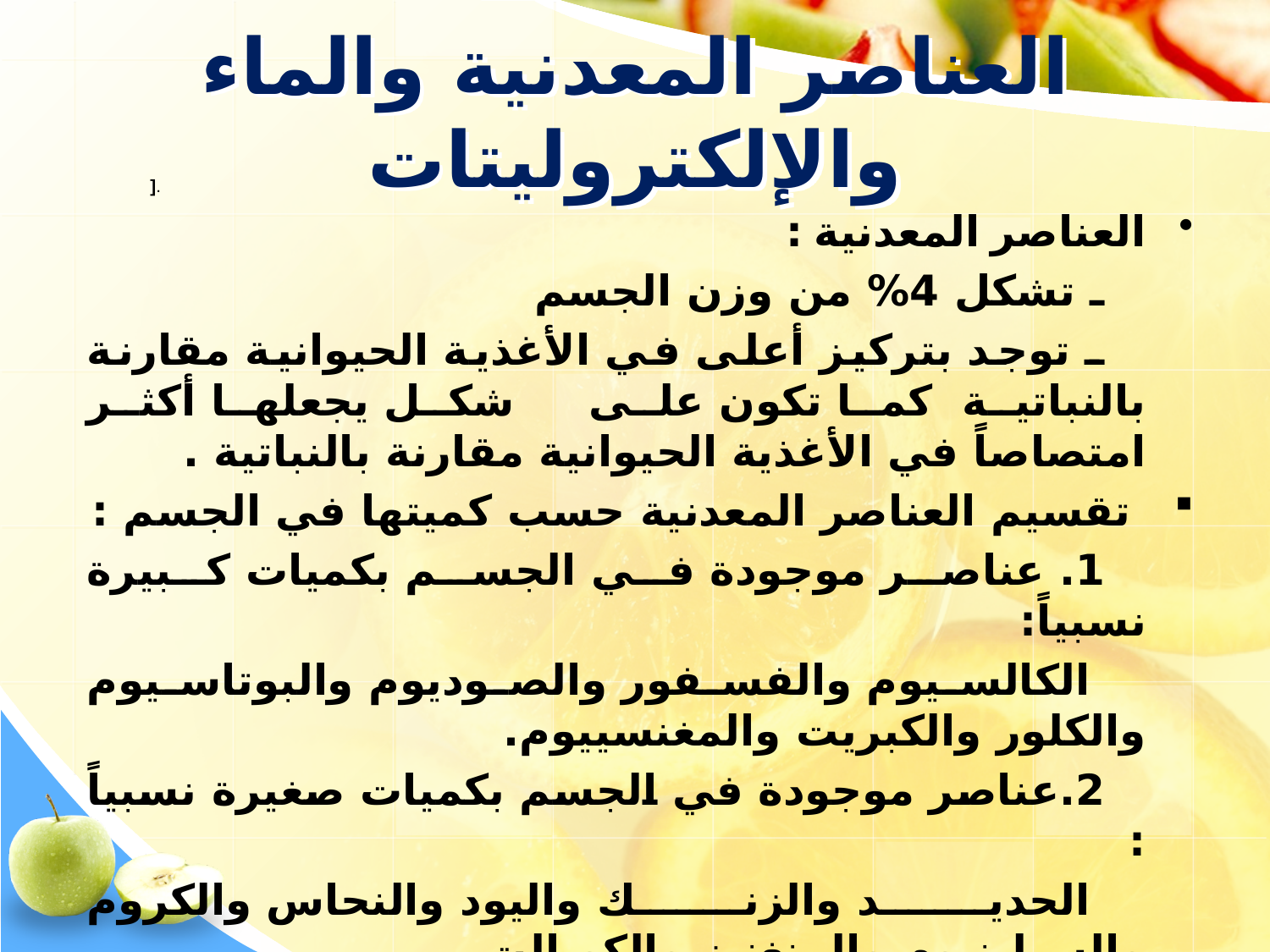

# العناصر المعدنية والماء والإلكتروليتات
].
العناصر المعدنية :
      ـ تشكل 4% من وزن الجسم
      ـ توجد بتركيز أعلى في الأغذية الحيوانية مقارنة بالنباتية  كما تكون على     شكل يجعلها أكثر امتصاصاً في الأغذية الحيوانية مقارنة بالنباتية .
 تقسيم العناصر المعدنية حسب كميتها في الجسم :
      1. عناصر موجودة في الجسم بكميات كبيرة نسبياً:
       الكالسيوم والفسفور والصوديوم والبوتاسيوم والكلور والكبريت والمغنسييوم.
      2.عناصر موجودة في الجسم بكميات صغيرة نسبياً :
       الحديد والزنك واليود والنحاس والكروم والسيلينيوم والمنغنيز والكوبالت